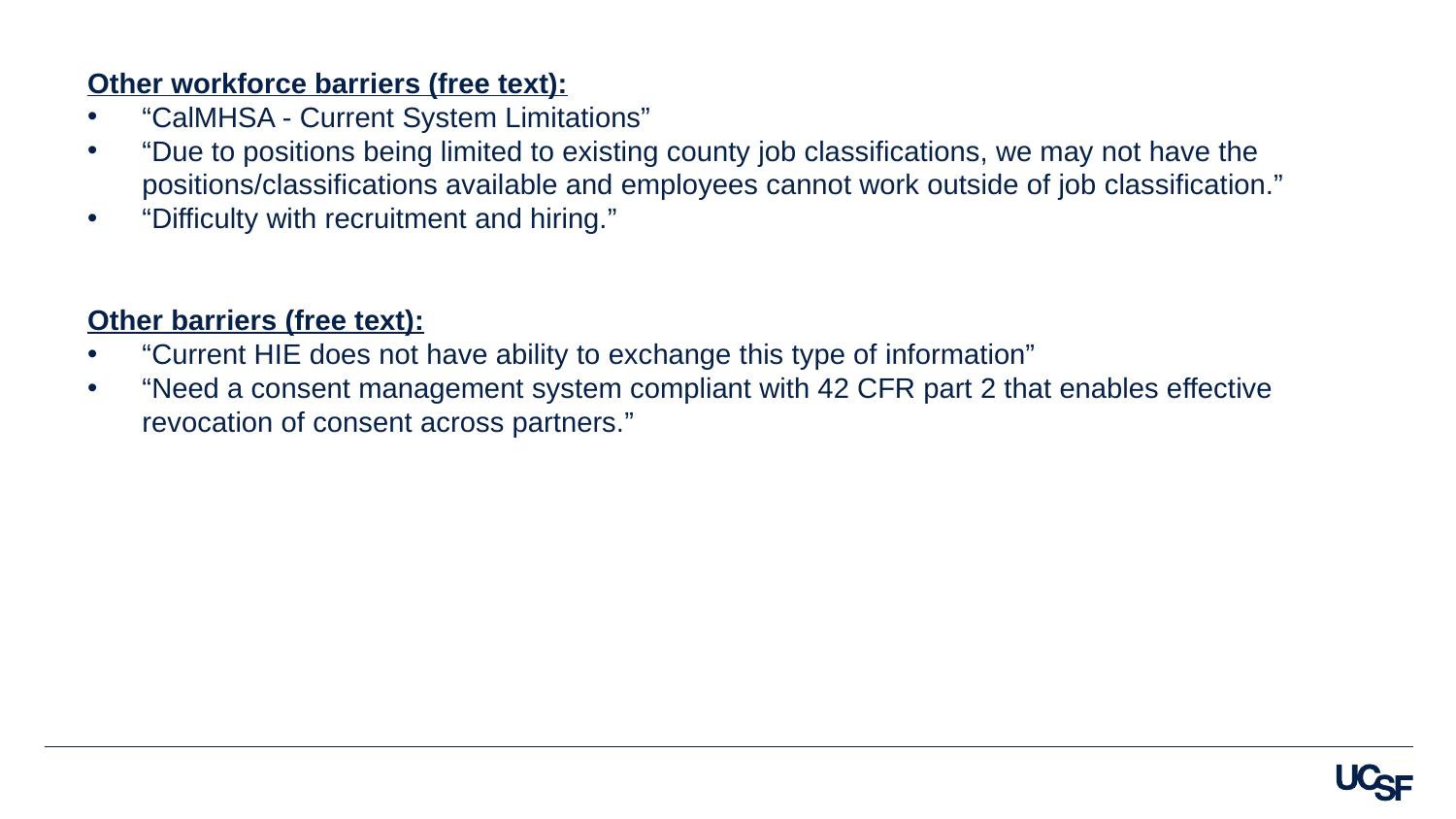

Other workforce barriers (free text):
“CalMHSA - Current System Limitations”
“Due to positions being limited to existing county job classifications, we may not have the positions/classifications available and employees cannot work outside of job classification.”
“Difficulty with recruitment and hiring.”

Other barriers (free text):
“Current HIE does not have ability to exchange this type of information”
“Need a consent management system compliant with 42 CFR part 2 that enables effective revocation of consent across partners.”